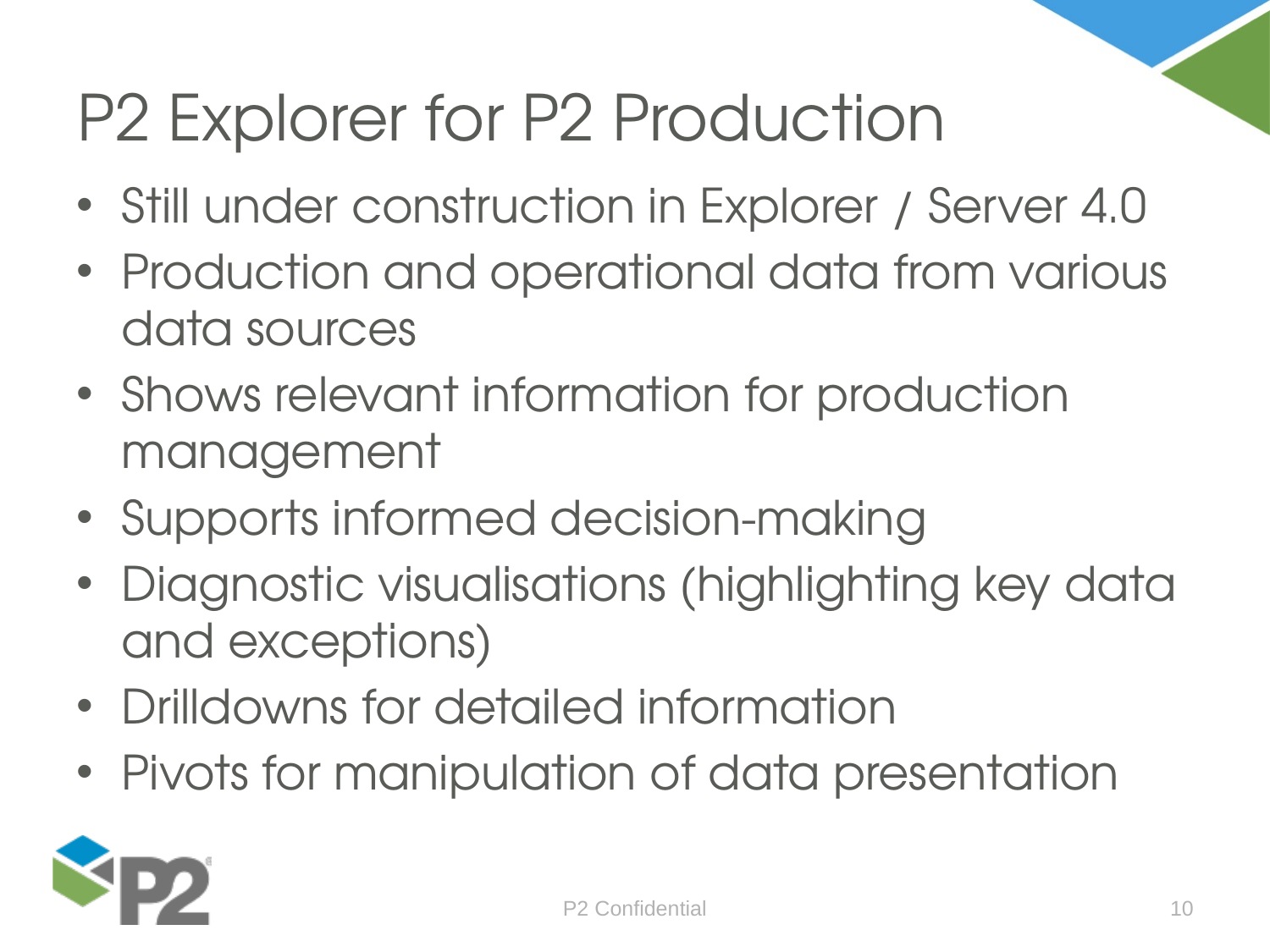

# P2 Explorer for P2 Production
Still under construction in Explorer / Server 4.0
Production and operational data from various data sources
Shows relevant information for production management
Supports informed decision-making
Diagnostic visualisations (highlighting key data and exceptions)
Drilldowns for detailed information
Pivots for manipulation of data presentation

P2 Confidential
10